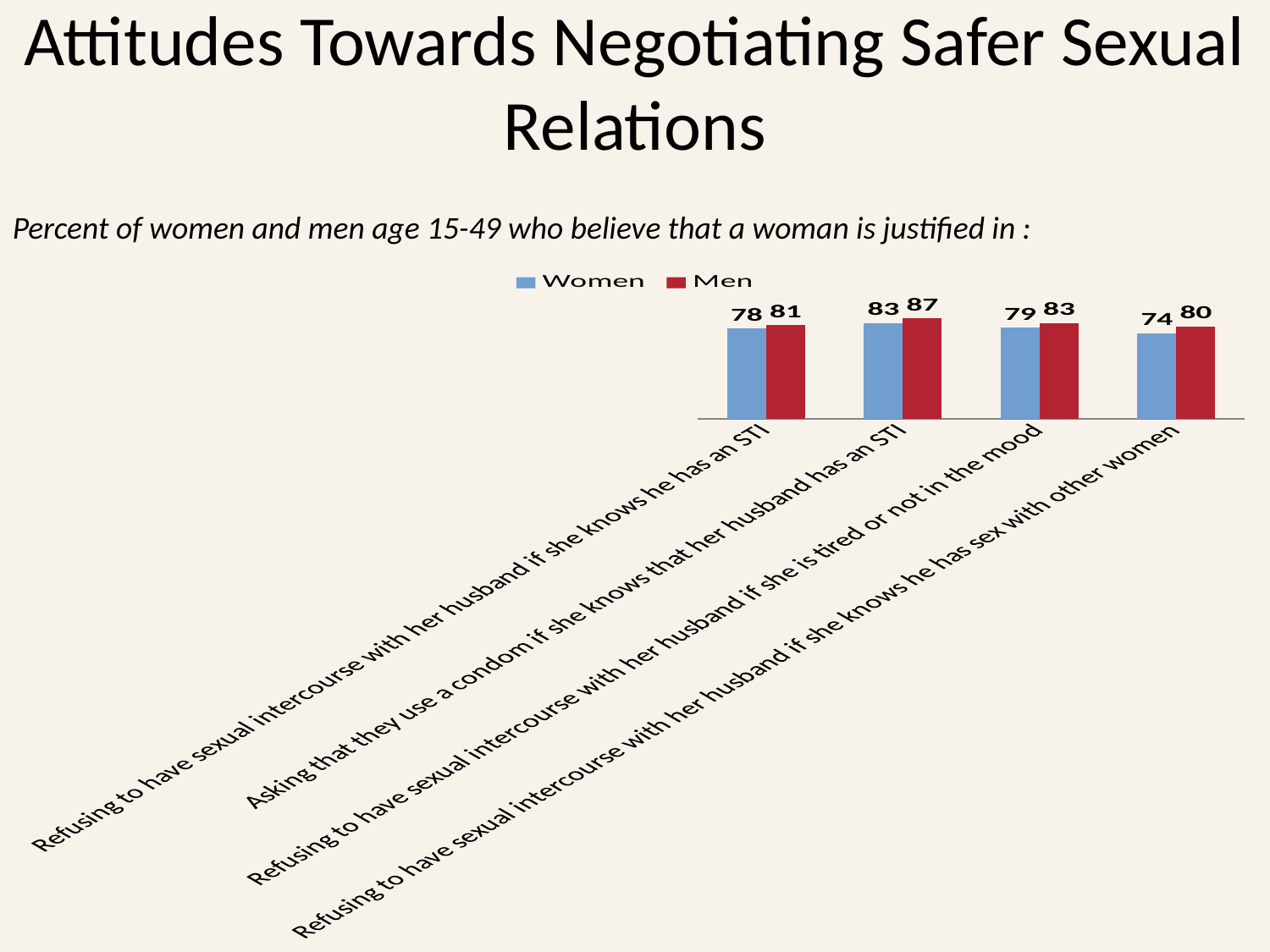

Attitudes Towards Negotiating Safer Sexual Relations
Percent of women and men age 15-49 who believe that a woman is justified in :

### Chart

| Category | Women | Men |
|---|---|---|
| Refusing to have sexual intercourse with her husband if she knows he has an STI | 78.0 | 81.0 |
| Asking that they use a condom if she knows that her husband has an STI | 83.0 | 87.0 |
| Refusing to have sexual intercourse with her husband if she is tired or not in the mood | 79.0 | 83.0 |
| Refusing to have sexual intercourse with her husband if she knows he has sex with other women | 74.0 | 80.0 |